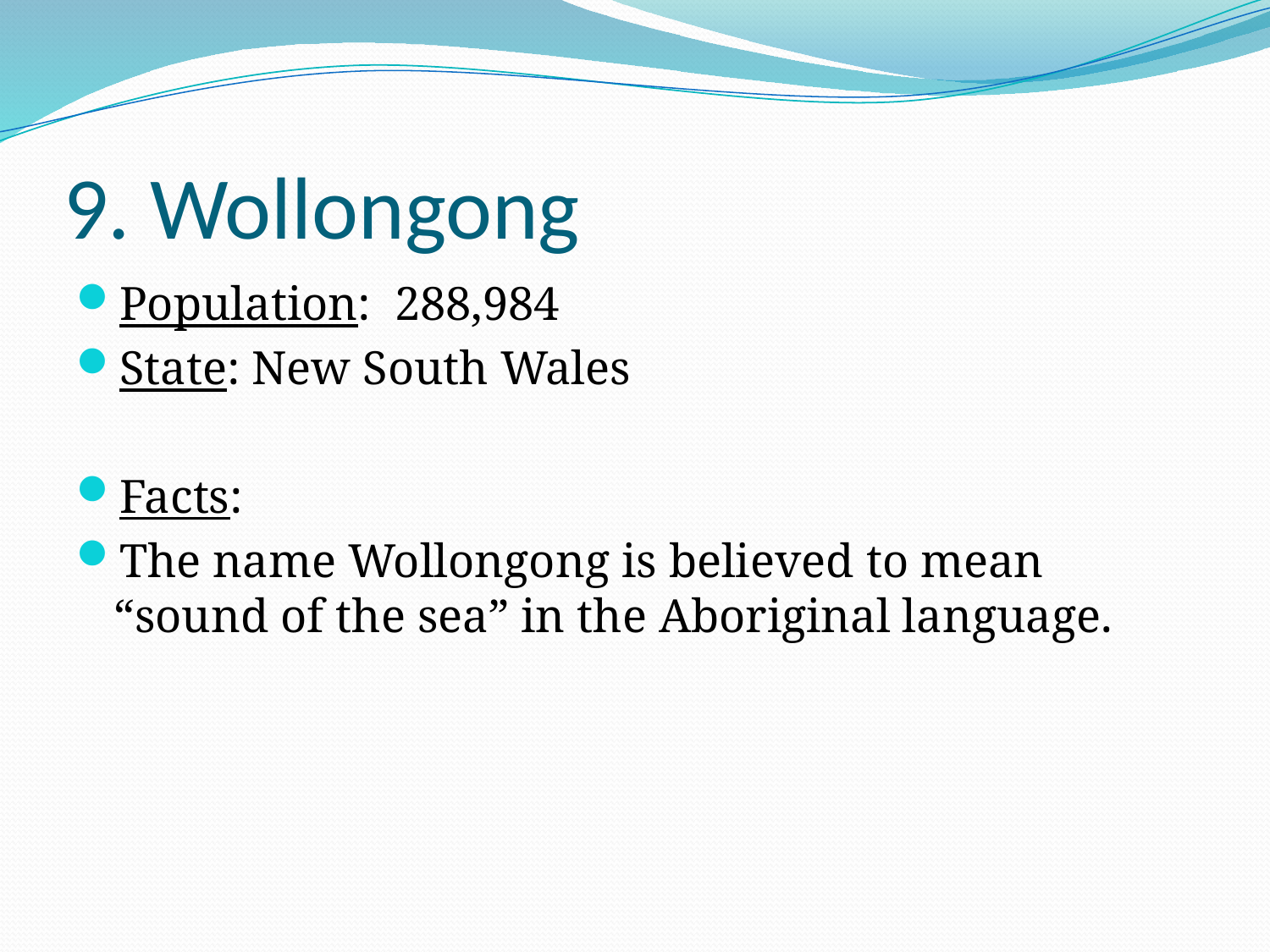

# 9. Wollongong
Population:  288,984
State: New South Wales

Facts:
The name Wollongong is believed to mean “sound of the sea” in the Aboriginal language.